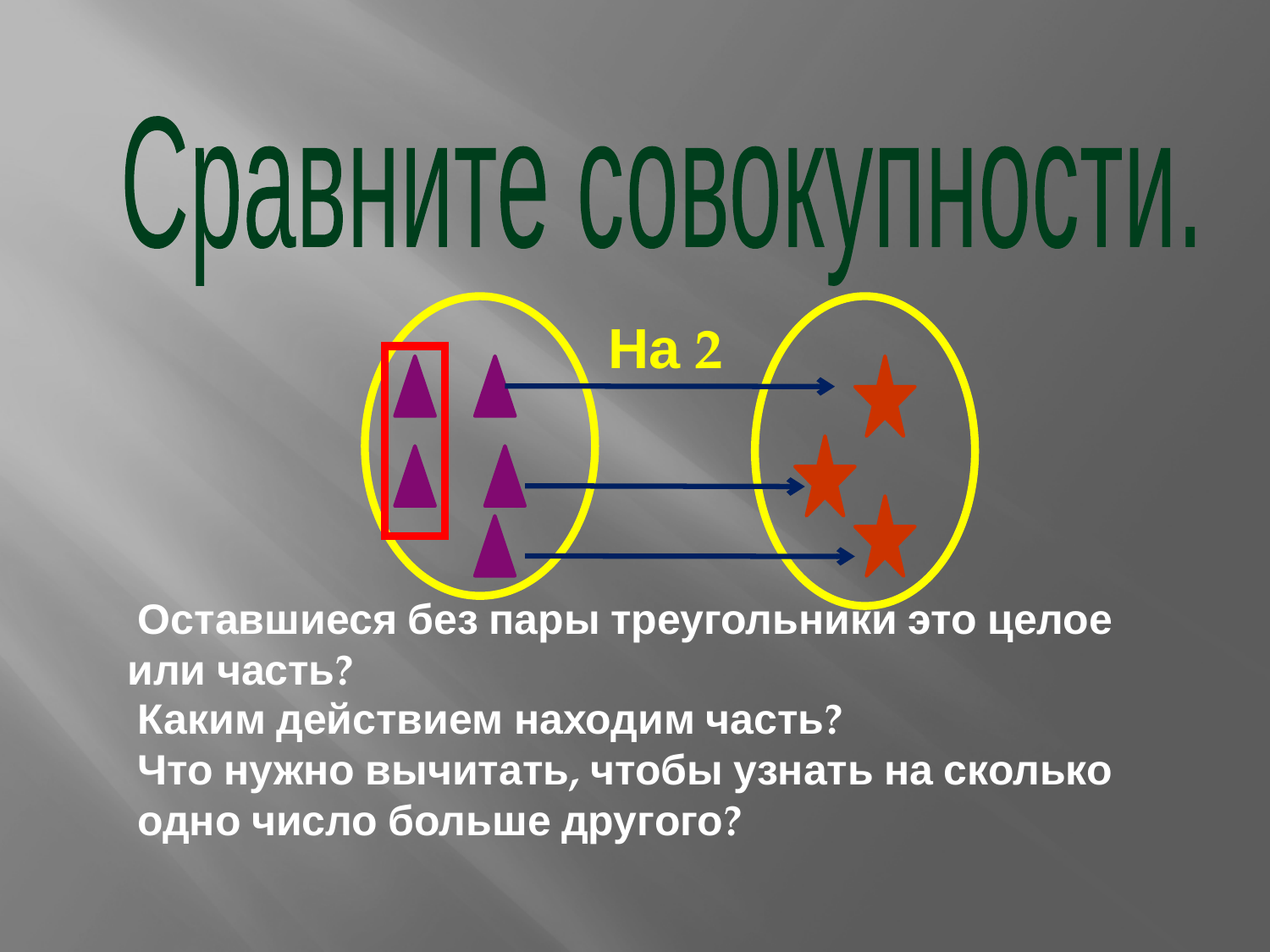

Сравните совокупности.

На 2

 Оставшиеся без пары треугольники это целое или часть?
Каким действием находим часть?
Что нужно вычитать, чтобы узнать на сколько одно число больше другого?